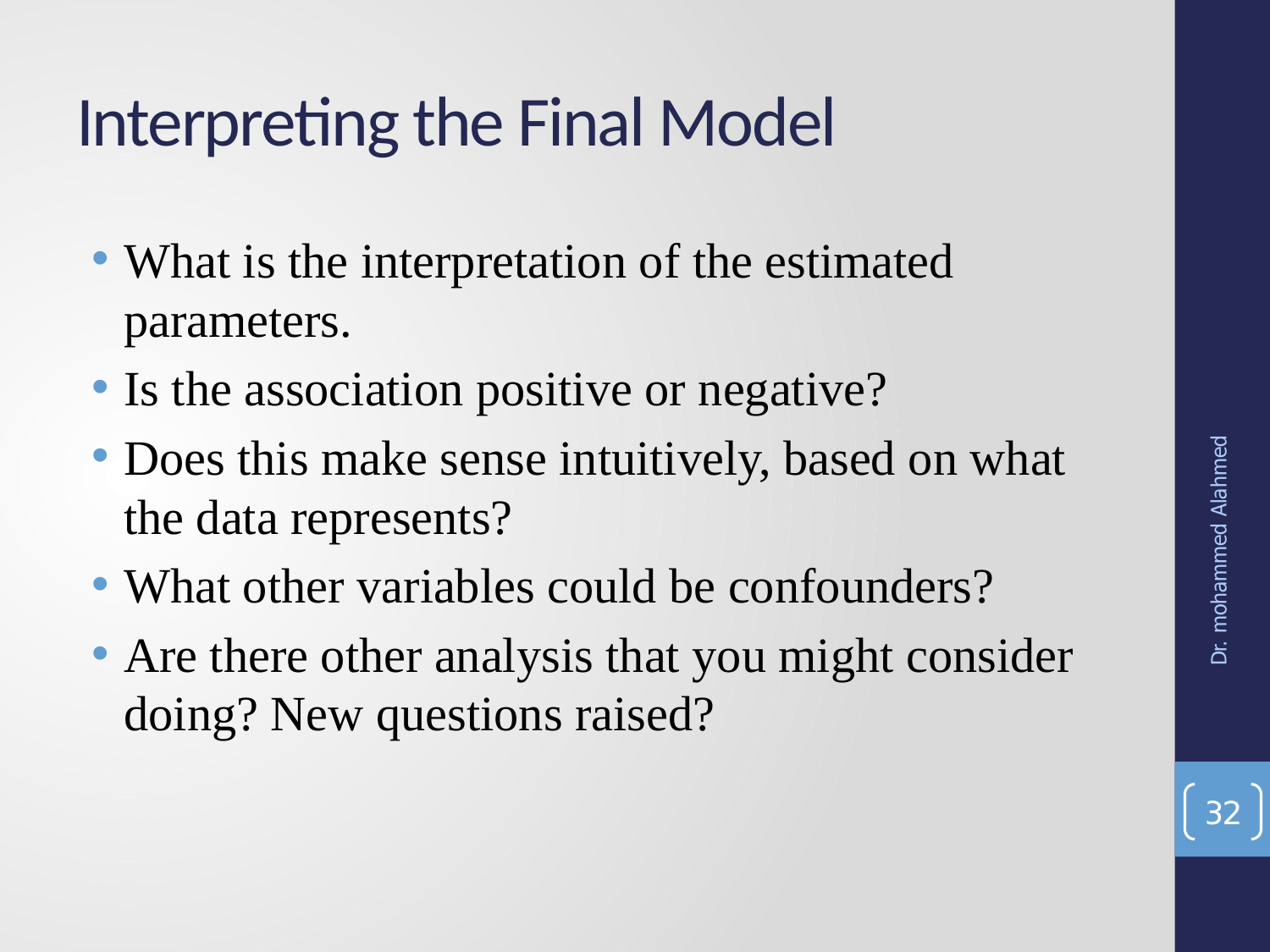

# Interpreting the Final Model
What is the interpretation of the estimated parameters.
Is the association positive or negative?
Does this make sense intuitively, based on what the data represents?
What other variables could be confounders?
Are there other analysis that you might consider doing? New questions raised?

Dr. mohammed Alahmed
32